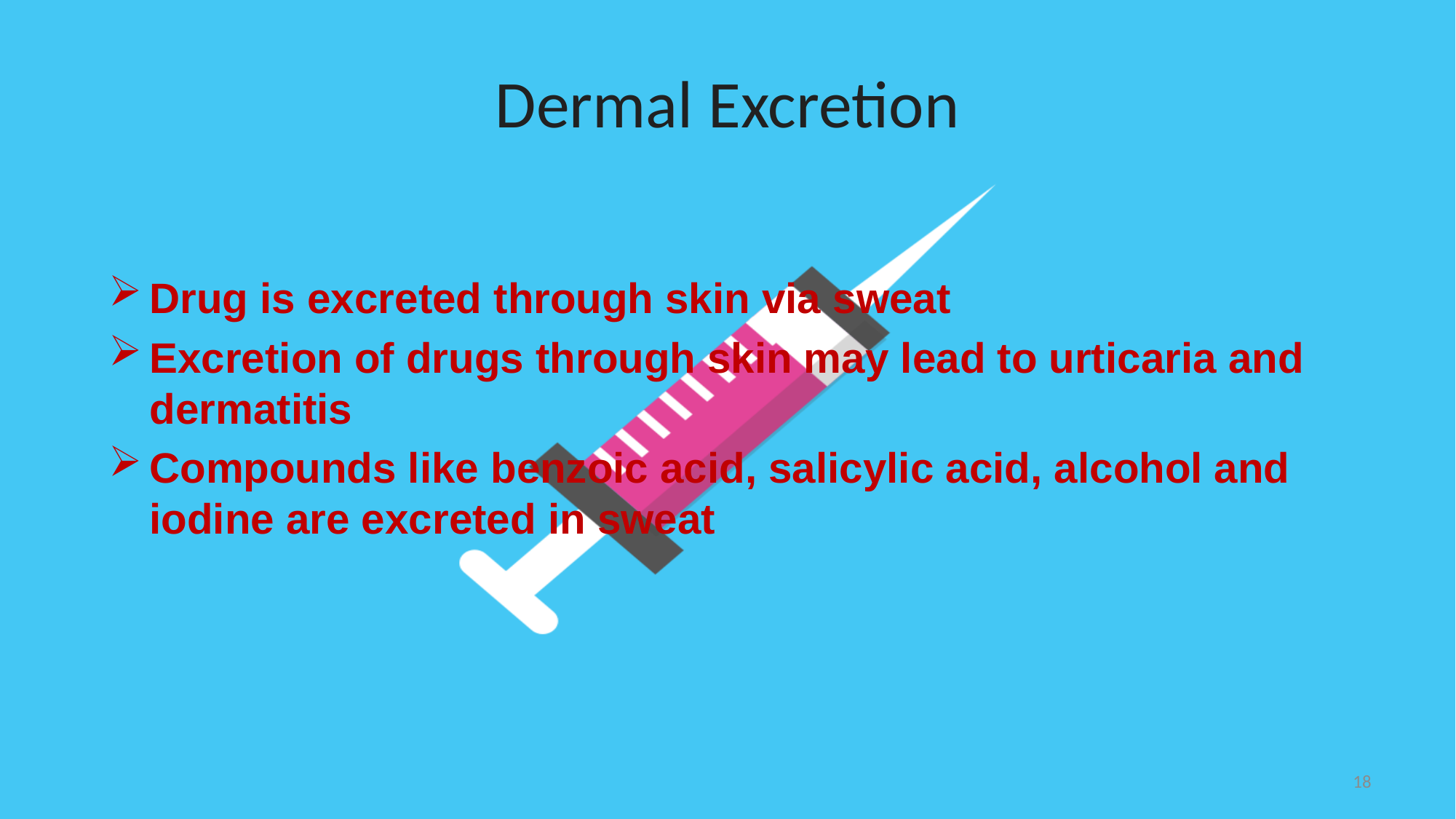

# Dermal Excretion
Drug is excreted through skin via sweat
Excretion of drugs through skin may lead to urticaria and dermatitis
Compounds like benzoic acid, salicylic acid, alcohol and iodine are excreted in sweat
18